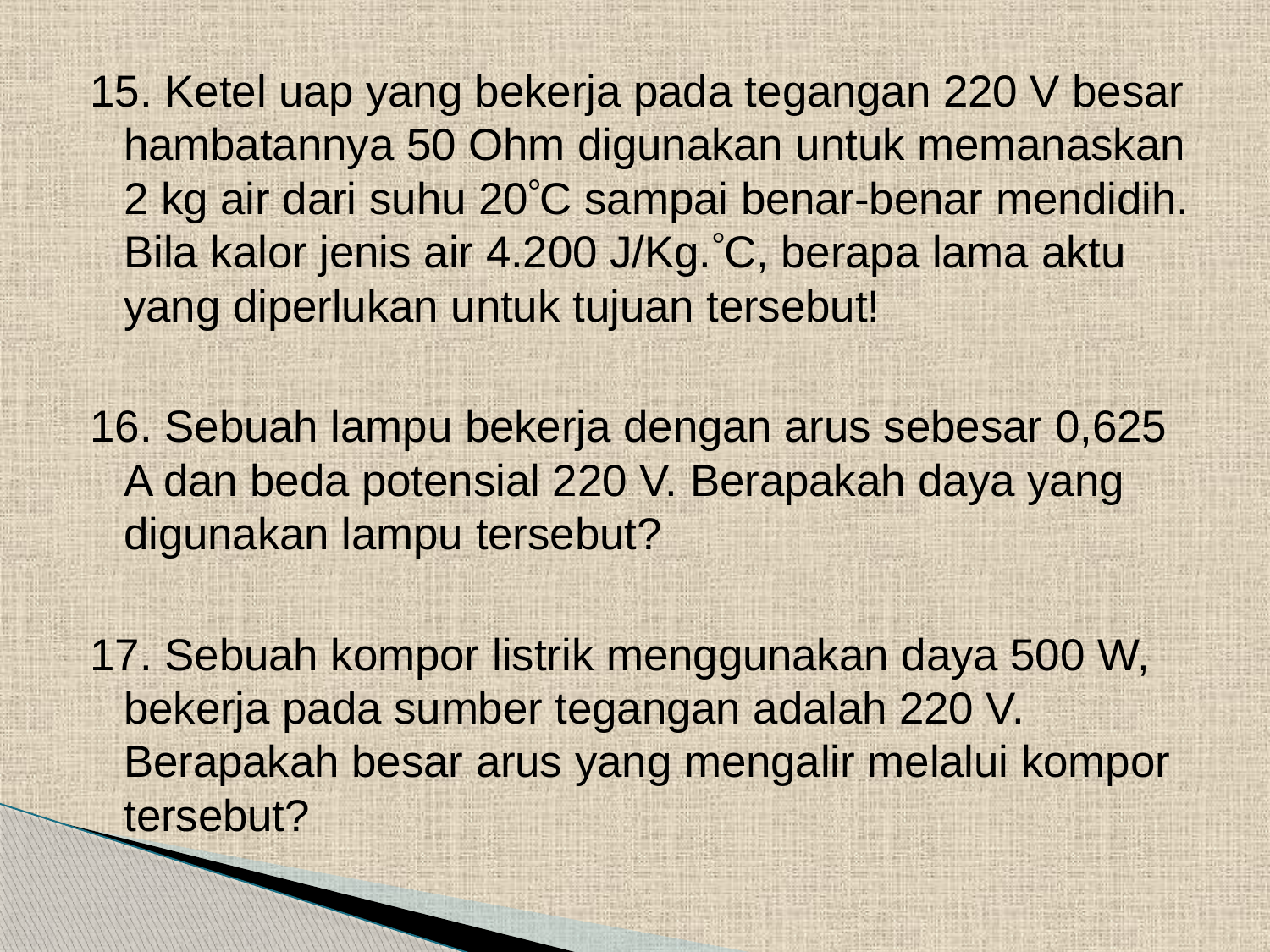

15. Ketel uap yang bekerja pada tegangan 220 V besar hambatannya 50 Ohm digunakan untuk memanaskan 2 kg air dari suhu 20°C sampai benar-benar mendidih. Bila kalor jenis air 4.200 J/Kg.°C, berapa lama aktu yang diperlukan untuk tujuan tersebut!

16. Sebuah lampu bekerja dengan arus sebesar 0,625 A dan beda potensial 220 V. Berapakah daya yang digunakan lampu tersebut?

17. Sebuah kompor listrik menggunakan daya 500 W, bekerja pada sumber tegangan adalah 220 V. Berapakah besar arus yang mengalir melalui kompor tersebut?